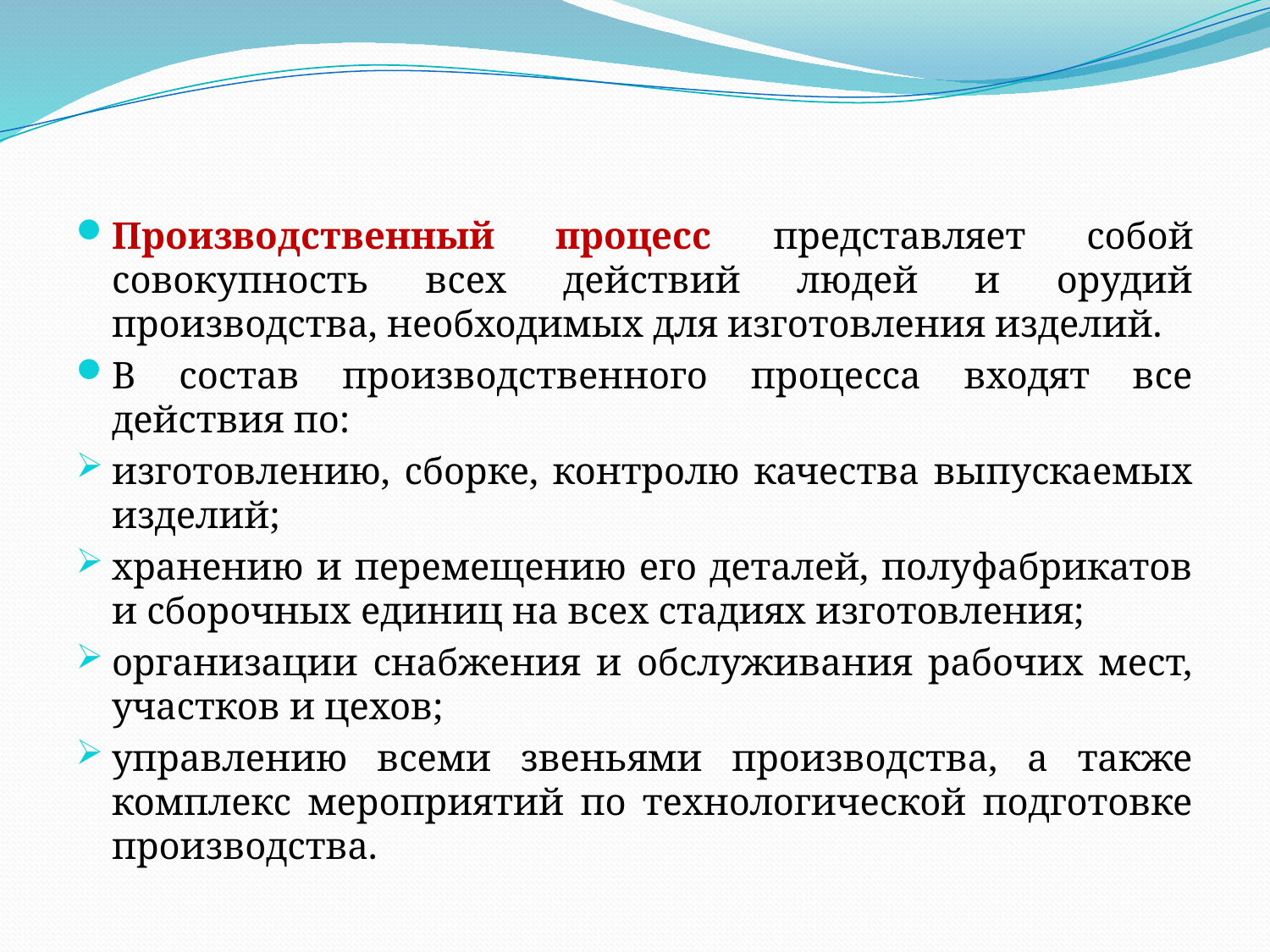

Производственный процесс представляет собой совокупность всех действий людей и орудий производства, необходимых для изготовления изделий.
В состав производственного процесса входят все действия по:
изготовлению, сборке, контролю качества выпускаемых изделий;
хранению и перемещению его деталей, полуфабрикатов и сборочных единиц на всех стадиях изготовления;
организации снабжения и обслуживания рабочих мест, участков и цехов;
управлению всеми звеньями производства, а также комплекс мероприятий по технологической подготовке производства.